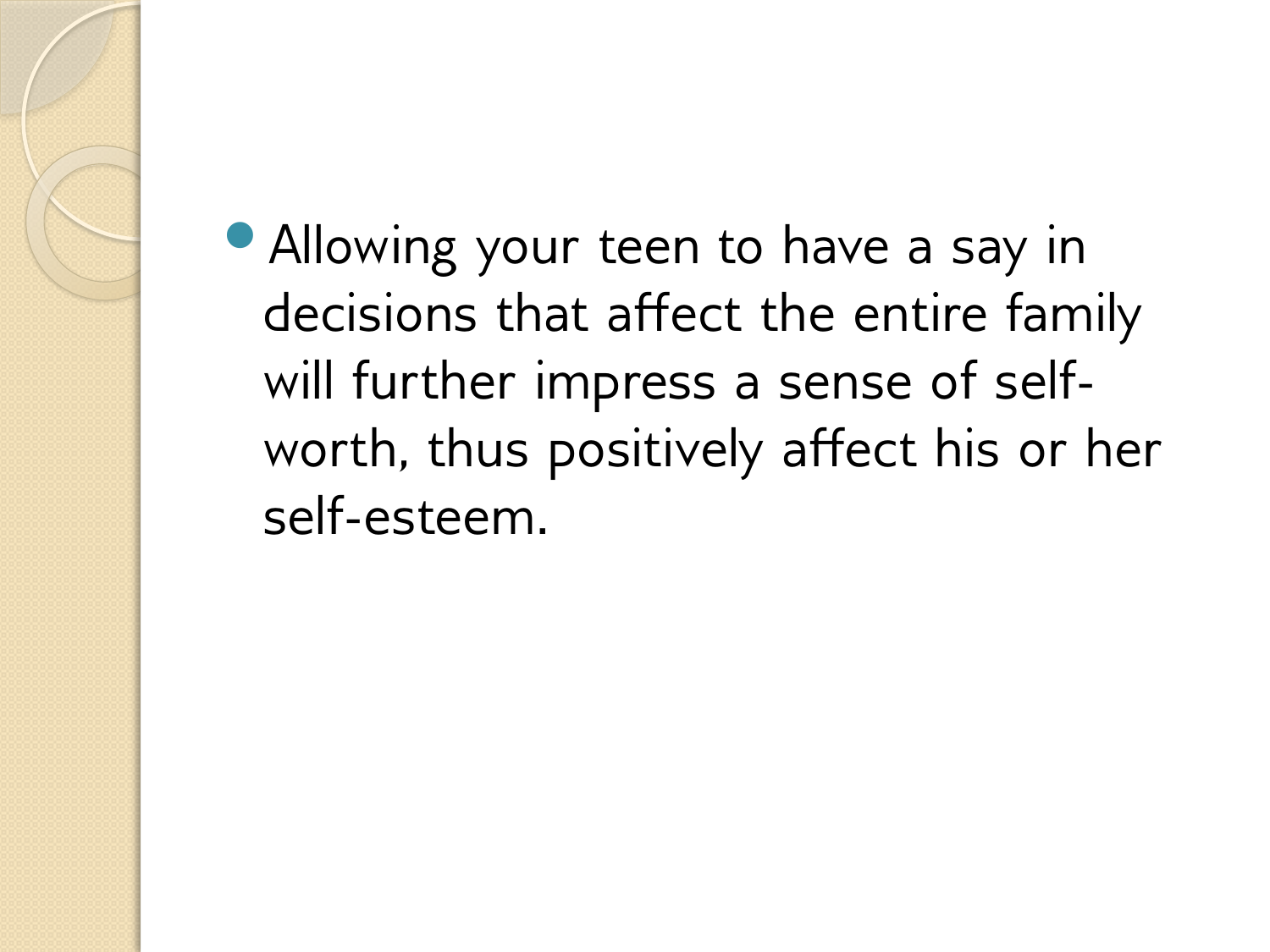

#
Allowing your teen to have a say in decisions that affect the entire family will further impress a sense of self-worth, thus positively affect his or her self-esteem.